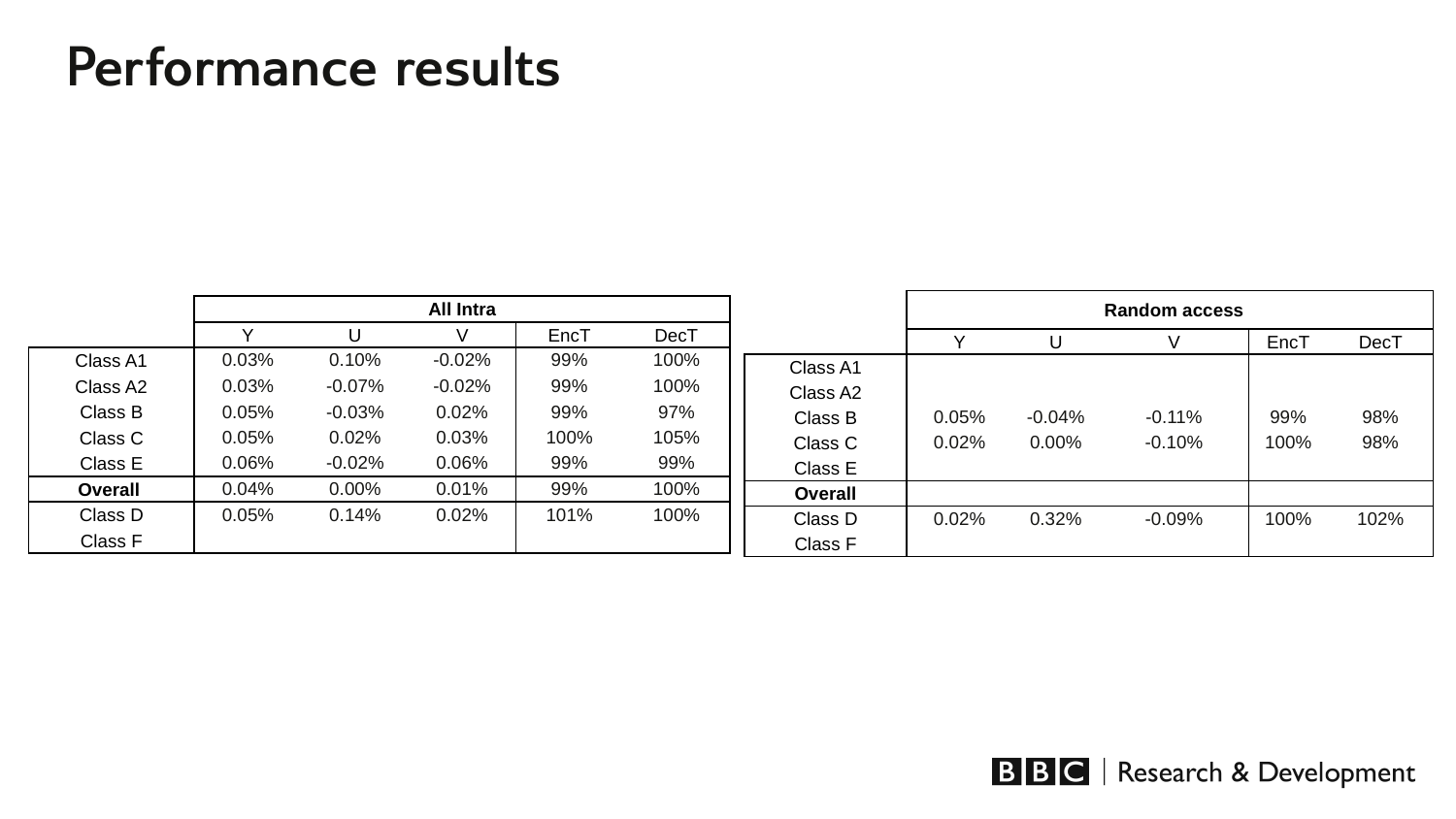

Performance results
|  |  |  | Random access |  |  |
| --- | --- | --- | --- | --- | --- |
|  | Y | U | V | EncT | DecT |
| Class A1 |  |  |  |  |  |
| Class A2 |  |  |  |  |  |
| Class B | 0.05% | -0.04% | -0.11% | 99% | 98% |
| Class C | 0.02% | 0.00% | -0.10% | 100% | 98% |
| Class E |  |  |  |  |  |
| Overall |  |  |  |  |  |
| Class D | 0.02% | 0.32% | -0.09% | 100% | 102% |
| Class F |  |  |  |  |  |
|  |  |  | All Intra |  |  |
| --- | --- | --- | --- | --- | --- |
|  | Y | U | V | EncT | DecT |
| Class A1 | 0.03% | 0.10% | -0.02% | 99% | 100% |
| Class A2 | 0.03% | -0.07% | -0.02% | 99% | 100% |
| Class B | 0.05% | -0.03% | 0.02% | 99% | 97% |
| Class C | 0.05% | 0.02% | 0.03% | 100% | 105% |
| Class E | 0.06% | -0.02% | 0.06% | 99% | 99% |
| Overall | 0.04% | 0.00% | 0.01% | 99% | 100% |
| Class D | 0.05% | 0.14% | 0.02% | 101% | 100% |
| Class F |  |  |  |  |  |